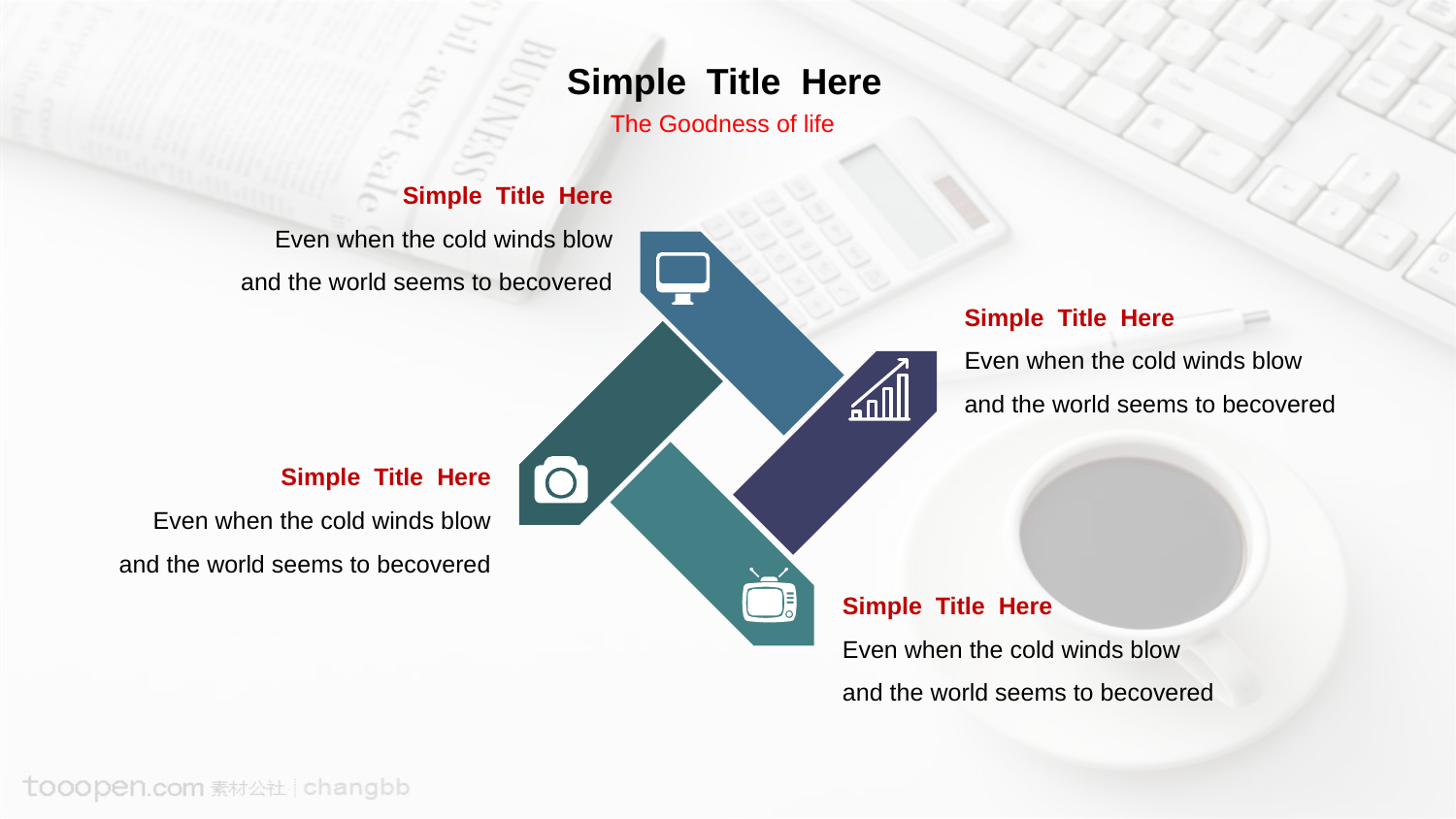

Simple  Title  Here
The Goodness of life
Simple  Title  Here
Even when the cold winds blow and the world seems to becovered

Simple  Title  Here
Even when the cold winds blow and the world seems to becovered

Simple  Title  Here
Even when the cold winds blow and the world seems to becovered

Simple  Title  Here
Even when the cold winds blow and the world seems to becovered